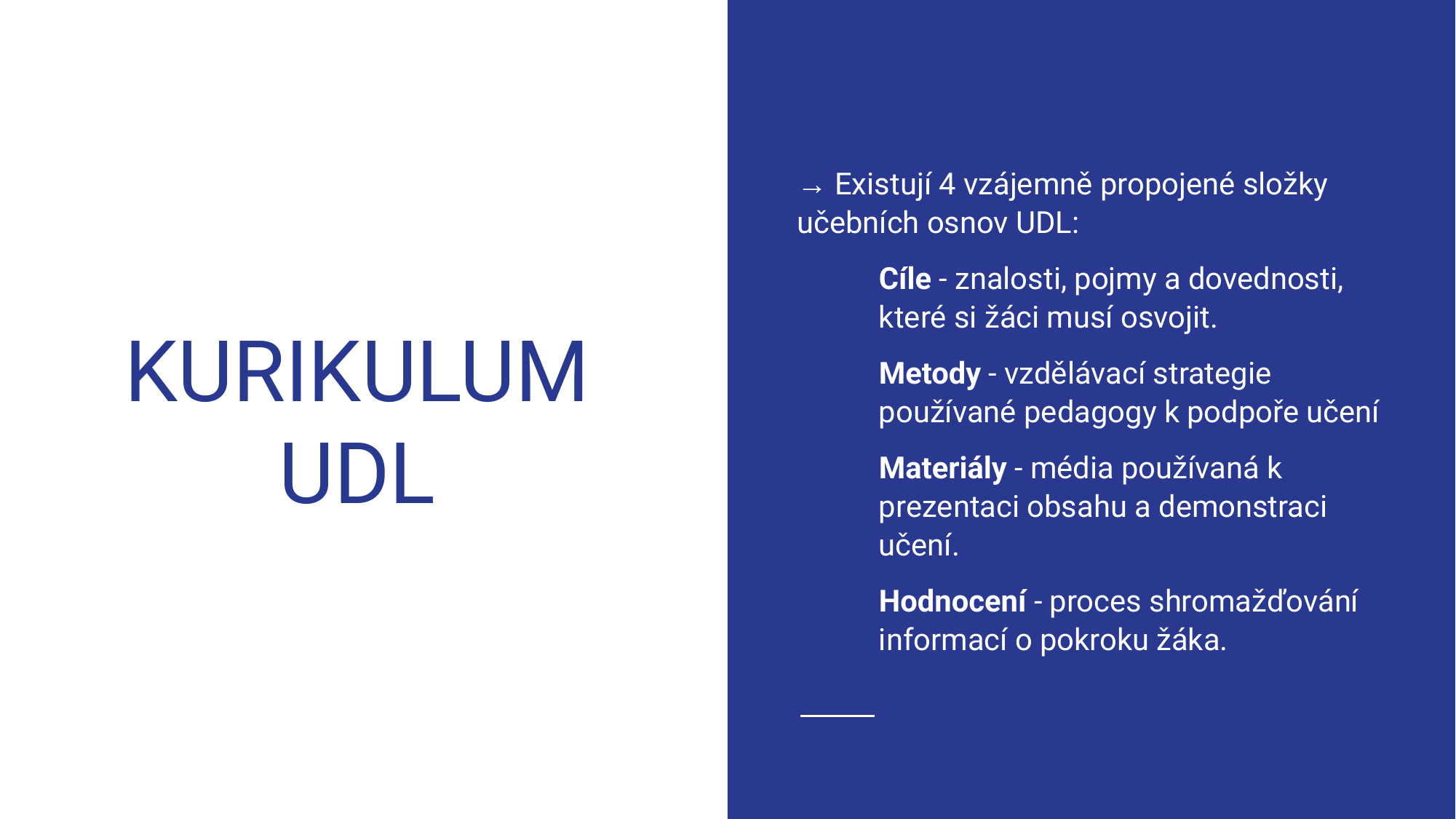

→ Existují 4 vzájemně propojené složky učebních osnov UDL:
Cíle - znalosti, pojmy a dovednosti, které si žáci musí osvojit.
Metody - vzdělávací strategie používané pedagogy k podpoře učení
Materiály - média používaná k prezentaci obsahu a demonstraci učení.
Hodnocení - proces shromažďování informací o pokroku žáka.
# KURIKULUM UDL